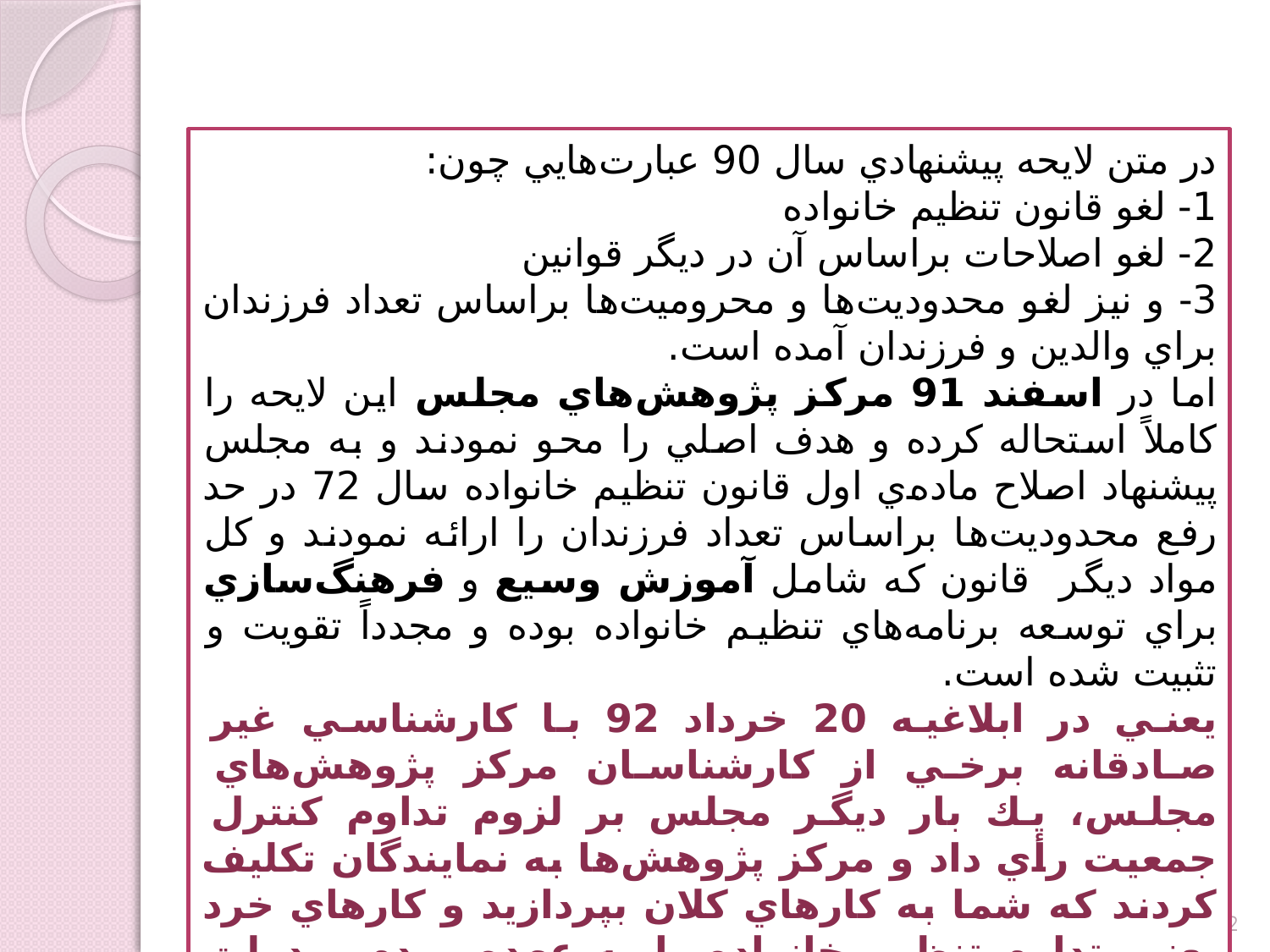

در متن لايحه پيشنهادي سال 90 عبارت‌هايي چون:
1- لغو قانون تنظيم خانواده
2- لغو اصلاحات براساس آن در ديگر قوانين
3- و نيز لغو محدوديت‌ها و محروميت‌ها براساس تعداد فرزندان براي والدين و فرزندان آمده است.
اما در اسفند 91 مركز پژوهش‌هاي مجلس اين لايحه را كاملاً استحاله كرده و هدف اصلي را محو نمودند و به مجلس پيشنهاد اصلاح ماده‌ي اول قانون تنظيم خانواده سال 72 در حد رفع محدوديت‌ها براساس تعداد فرزندان را ارائه نمودند و كل مواد ديگر  قانون كه شامل آموزش وسيع و فرهنگ‌سازي براي توسعه برنامه‌هاي تنظيم خانواده بوده و مجدداً تقويت و تثبيت شده است.
يعني در ابلاغيه 20 خرداد 92 با كارشناسي غير صادقانه برخي از كارشناسان مركز پژوهش‌هاي مجلس، يك بار ديگر مجلس بر لزوم تداوم كنترل جمعيت رأي داد و مركز پژوهش‌ها به نمايندگان تكليف كردند كه شما به كارهاي كلان بپردازيد و كارهاي خرد يعني تداوم تنظيم خانواده را به عهده مردم و دولت بگذاريد و تداوم آن را به عنوان وظيفه‌اي حاكميتي بر دولت تكليف كردند.
22